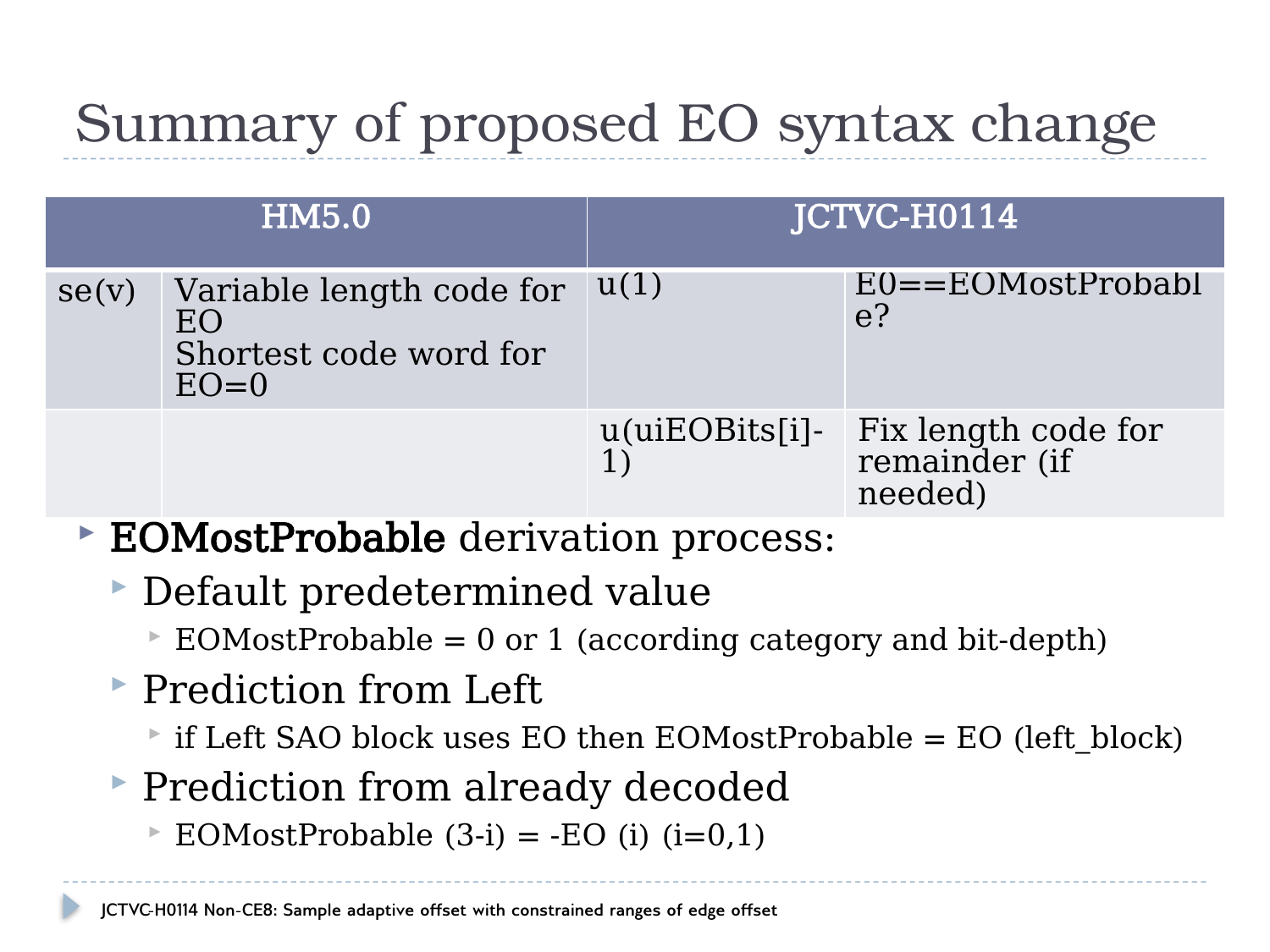

# Summary of proposed EO syntax change
| HM5.0 |  | JCTVC-H0114 |  |
| --- | --- | --- | --- |
| se(v) | Variable length code for EO Shortest code word for EO=0 | u(1) | E0==EOMostProbable? |
|  |  | u(uiEOBits[i]-1) | Fix length code for remainder (if needed) |
EOMostProbable derivation process:
Default predetermined value
EOMostProbable = 0 or 1 (according category and bit-depth)
Prediction from Left
if Left SAO block uses EO then EOMostProbable = EO (left_block)
Prediction from already decoded
EOMostProbable (3-i) = -EO (i) (i=0,1)

JCTVC-H0114 Non-CE8: Sample adaptive offset with constrained ranges of edge offset